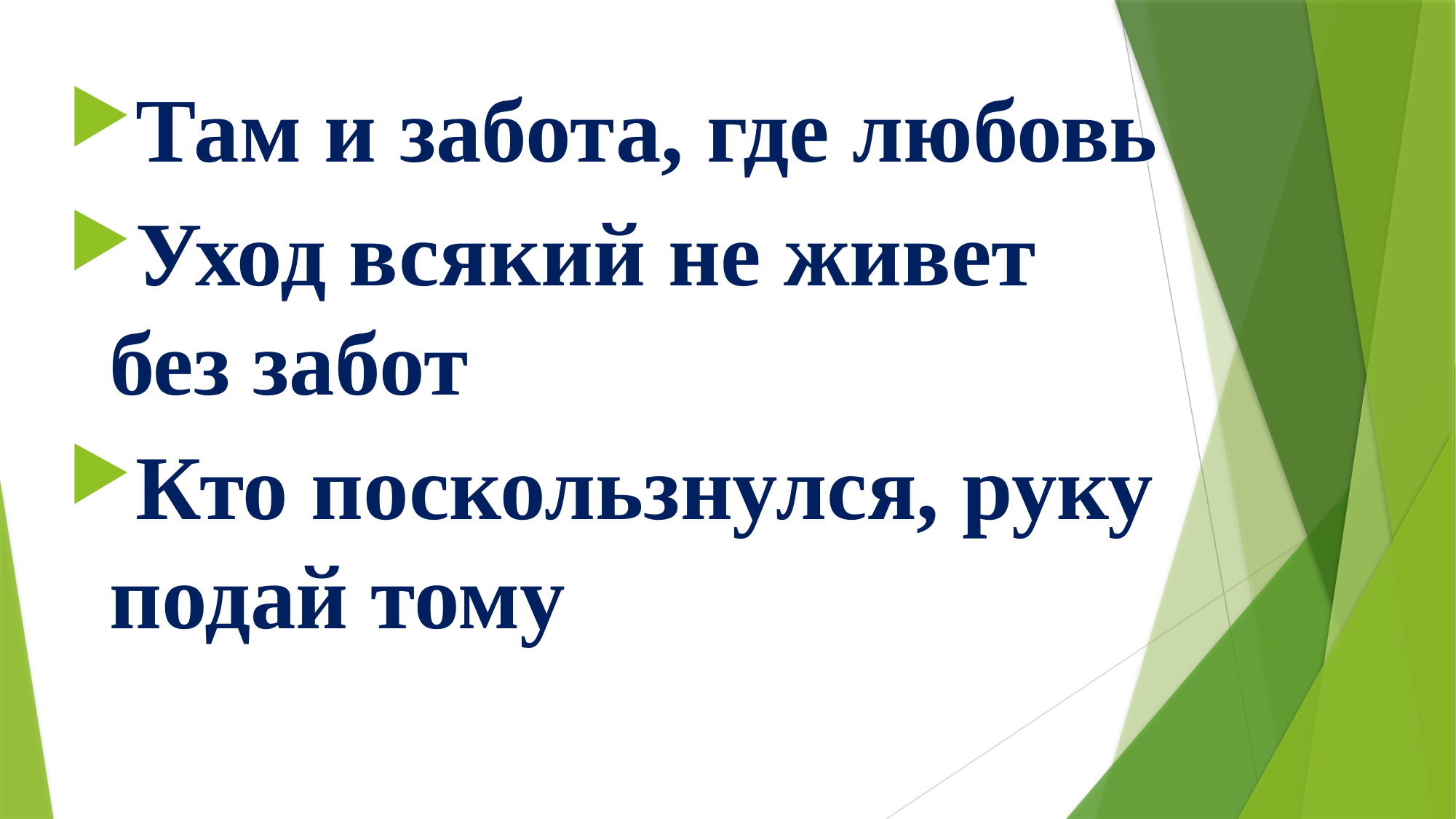

Там и забота, где любовь
Уход всякий не живет без забот
Кто поскользнулся, руку подай тому